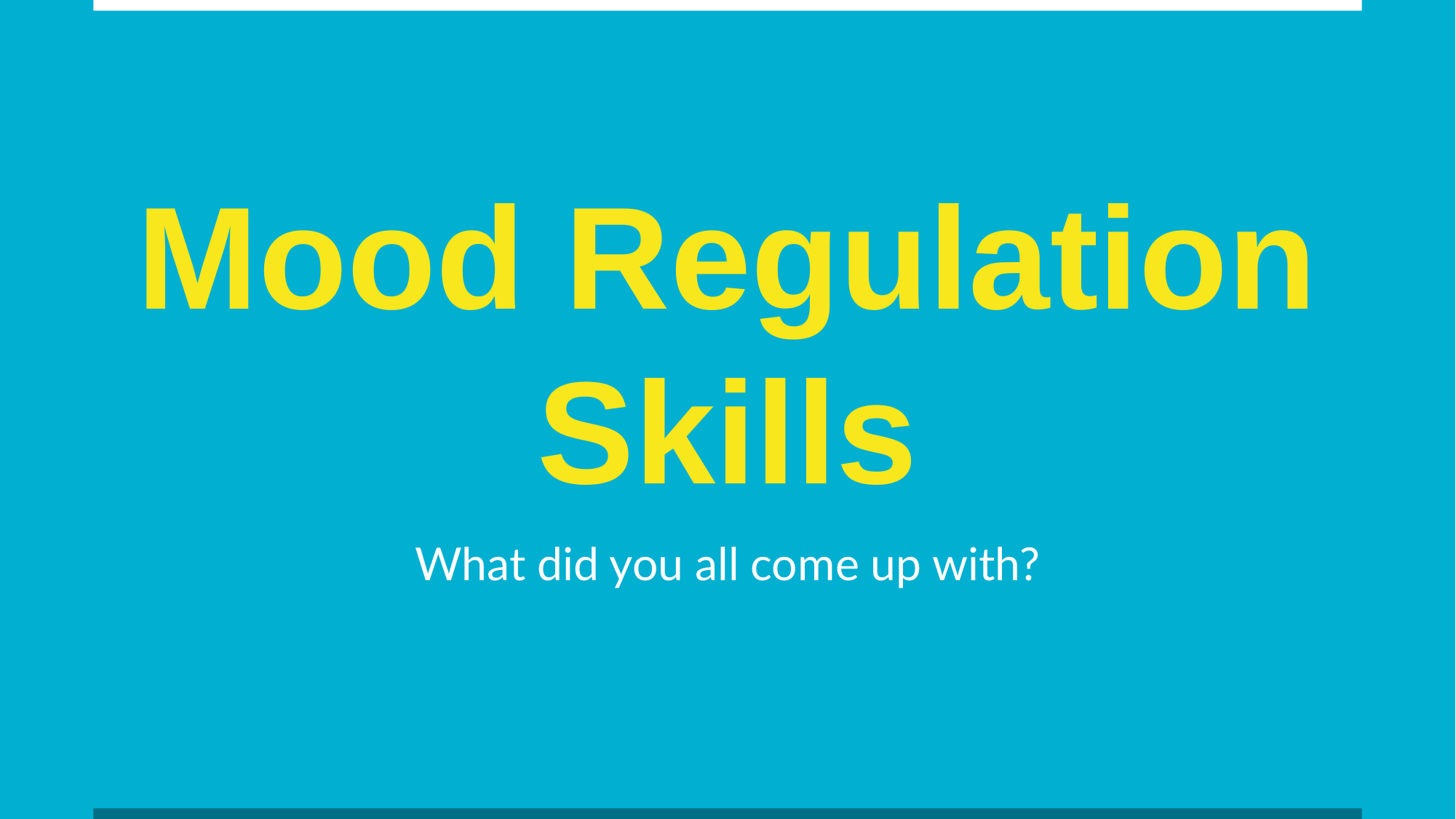

# Mood Regulation Skills
What did you all come up with?